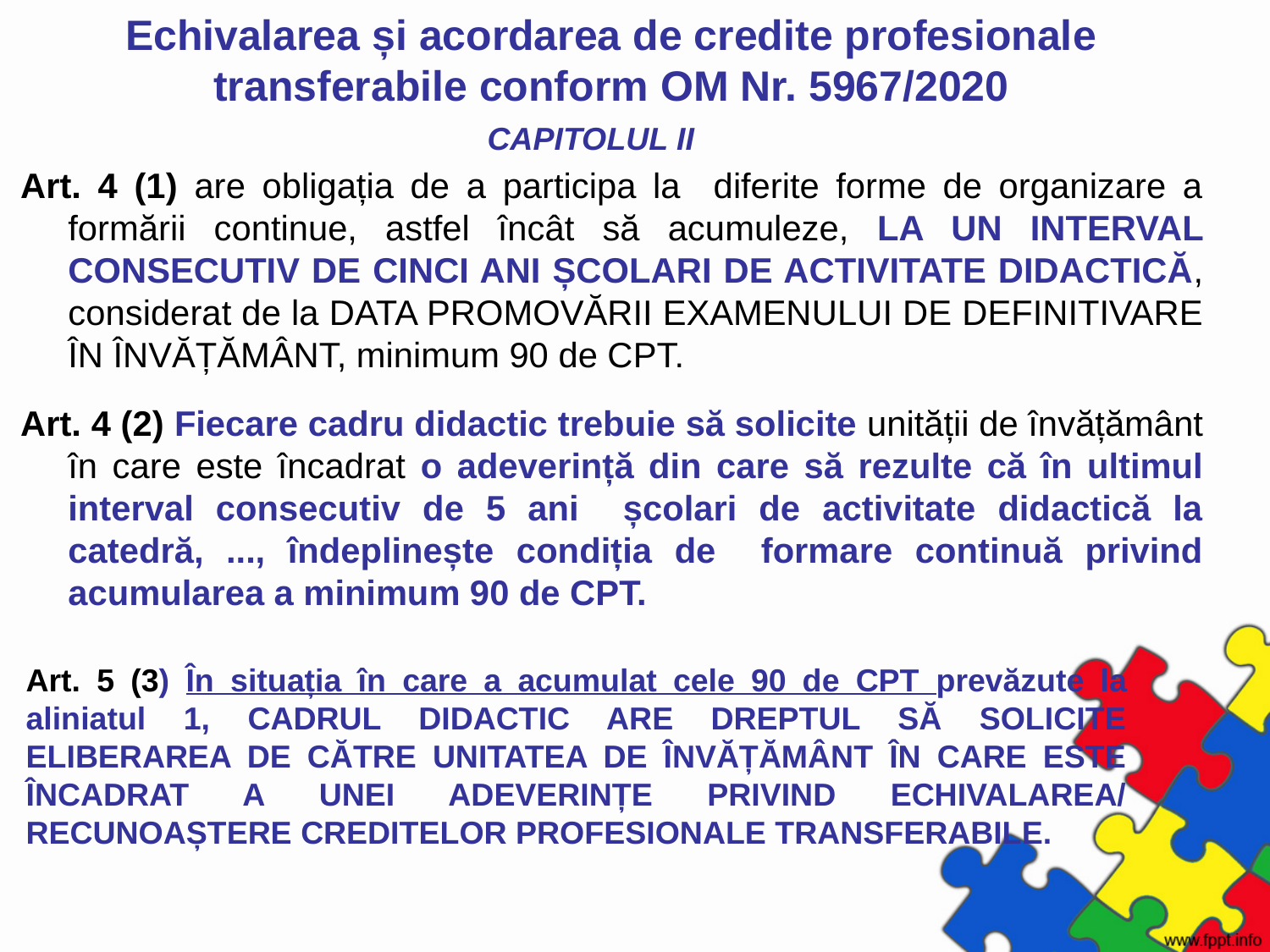

# Echivalarea și acordarea de credite profesionale transferabile conform OM Nr. 5967/2020
CAPITOLUL II
Art. 4 (1) are obligația de a participa la  diferite forme de organizare a formării continue, astfel încât să acumuleze, LA UN INTERVAL CONSECUTIV DE CINCI ANI ȘCOLARI DE ACTIVITATE DIDACTICĂ, considerat de la DATA PROMOVĂRII EXAMENULUI DE DEFINITIVARE ÎN ÎNVĂȚĂMÂNT, minimum 90 de CPT.
Art. 4 (2) Fiecare cadru didactic trebuie să solicite unității de învățământ în care este încadrat o adeverință din care să rezulte că în ultimul interval consecutiv de 5 ani  școlari de activitate didactică la catedră, ..., îndeplinește condiția de  formare continuă privind acumularea a minimum 90 de CPT.
Art. 5 (3) În situația în care a acumulat cele 90 de CPT prevăzute la aliniatul 1, CADRUL DIDACTIC ARE DREPTUL SĂ SOLICITE ELIBERAREA DE CĂTRE UNITATEA DE ÎNVĂȚĂMÂNT ÎN CARE ESTE ÎNCADRAT A UNEI ADEVERINȚE PRIVIND ECHIVALAREA/ RECUNOAȘTERE CREDITELOR PROFESIONALE TRANSFERABILE.